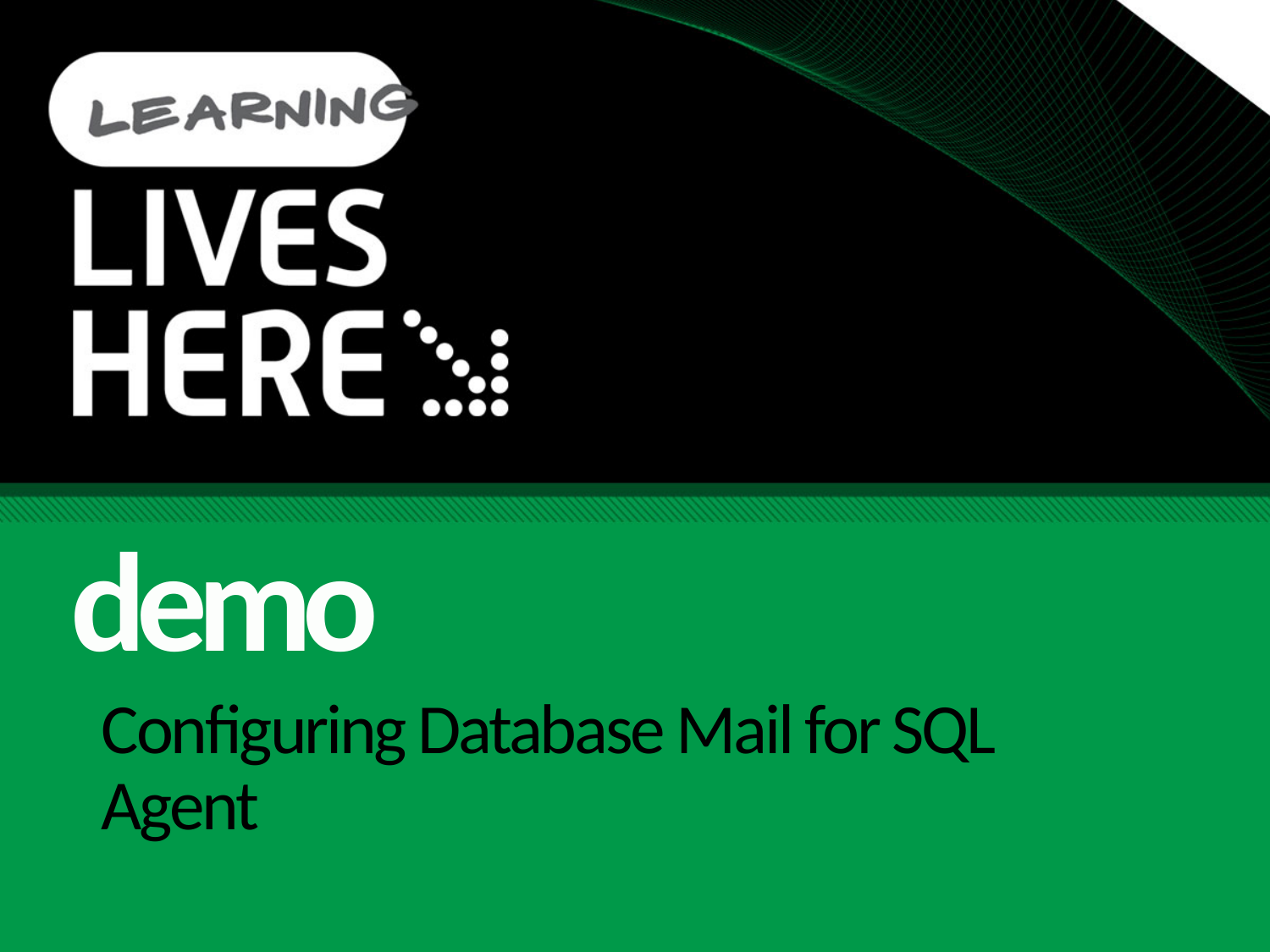

demo
# Configuring Database Mail for SQL Agent